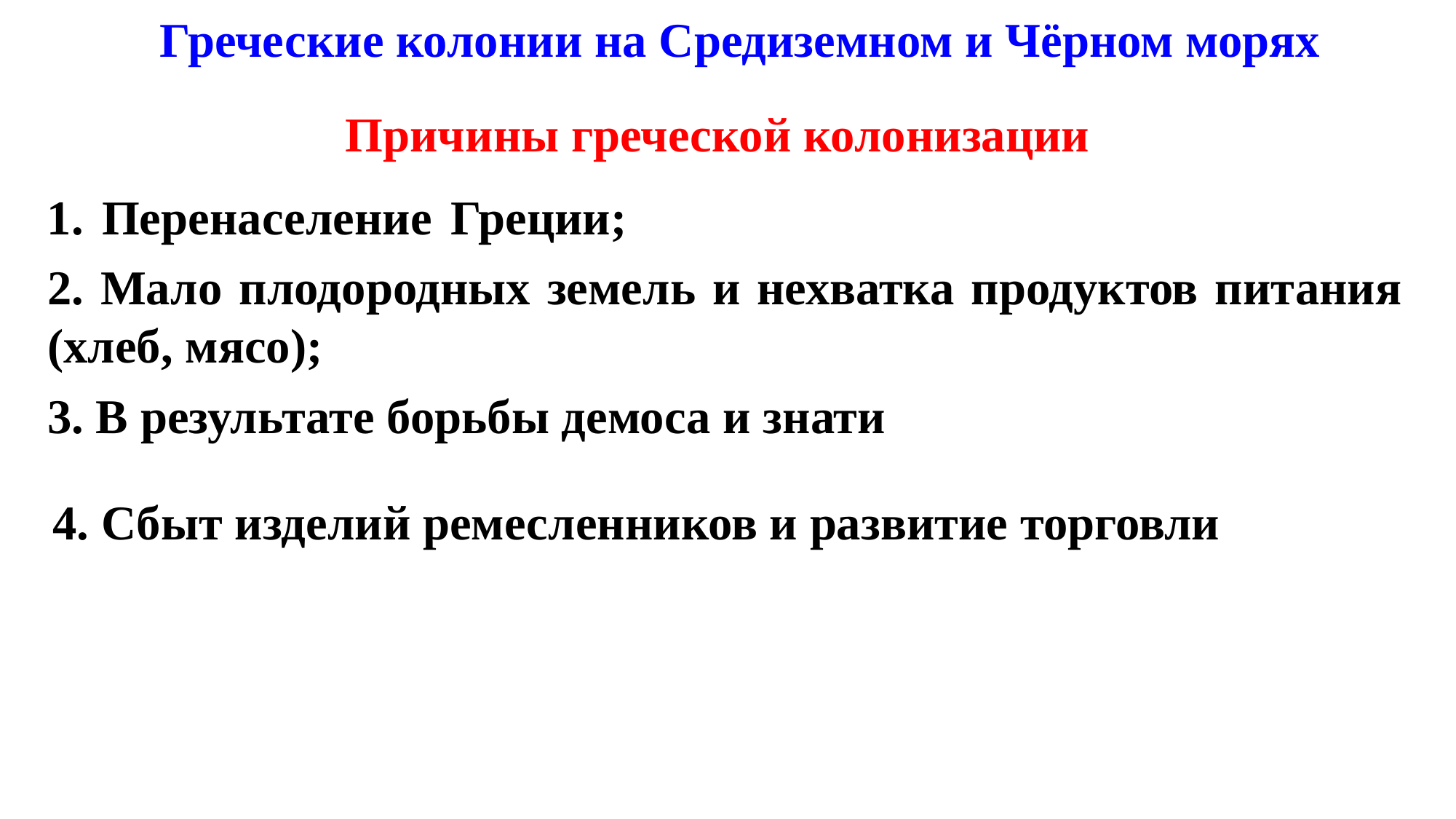

Греческие колонии на Средиземном и Чёрном морях
Причины греческой колонизации
1. Перенаселение Греции;
2. Мало плодородных земель и нехватка продуктов питания (хлеб, мясо);

3. В результате борьбы демоса и знати

4. Сбыт изделий ремесленников и развитие торговли